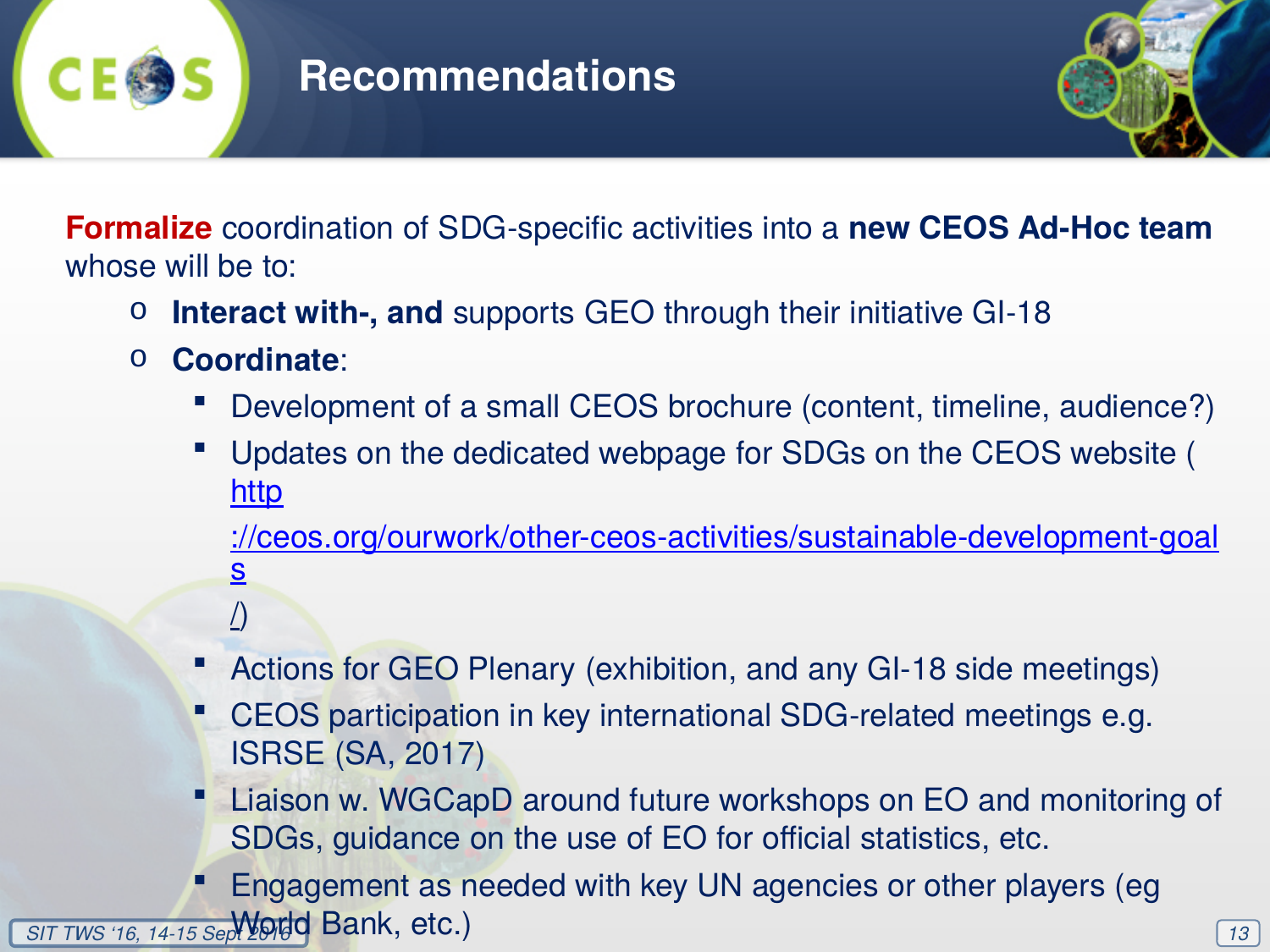

Recommendations
Formalize coordination of SDG-specific activities into a new CEOS Ad-Hoc team whose will be to:
Interact with-, and supports GEO through their initiative GI-18
Coordinate:
Development of a small CEOS brochure (content, timeline, audience?)
Updates on the dedicated webpage for SDGs on the CEOS website (http://ceos.org/ourwork/other-ceos-activities/sustainable-development-goals/)
Actions for GEO Plenary (exhibition, and any GI-18 side meetings)
CEOS participation in key international SDG-related meetings e.g. ISRSE (SA, 2017)
Liaison w. WGCapD around future workshops on EO and monitoring of SDGs, guidance on the use of EO for official statistics, etc.
Engagement as needed with key UN agencies or other players (eg World Bank, etc.)

13